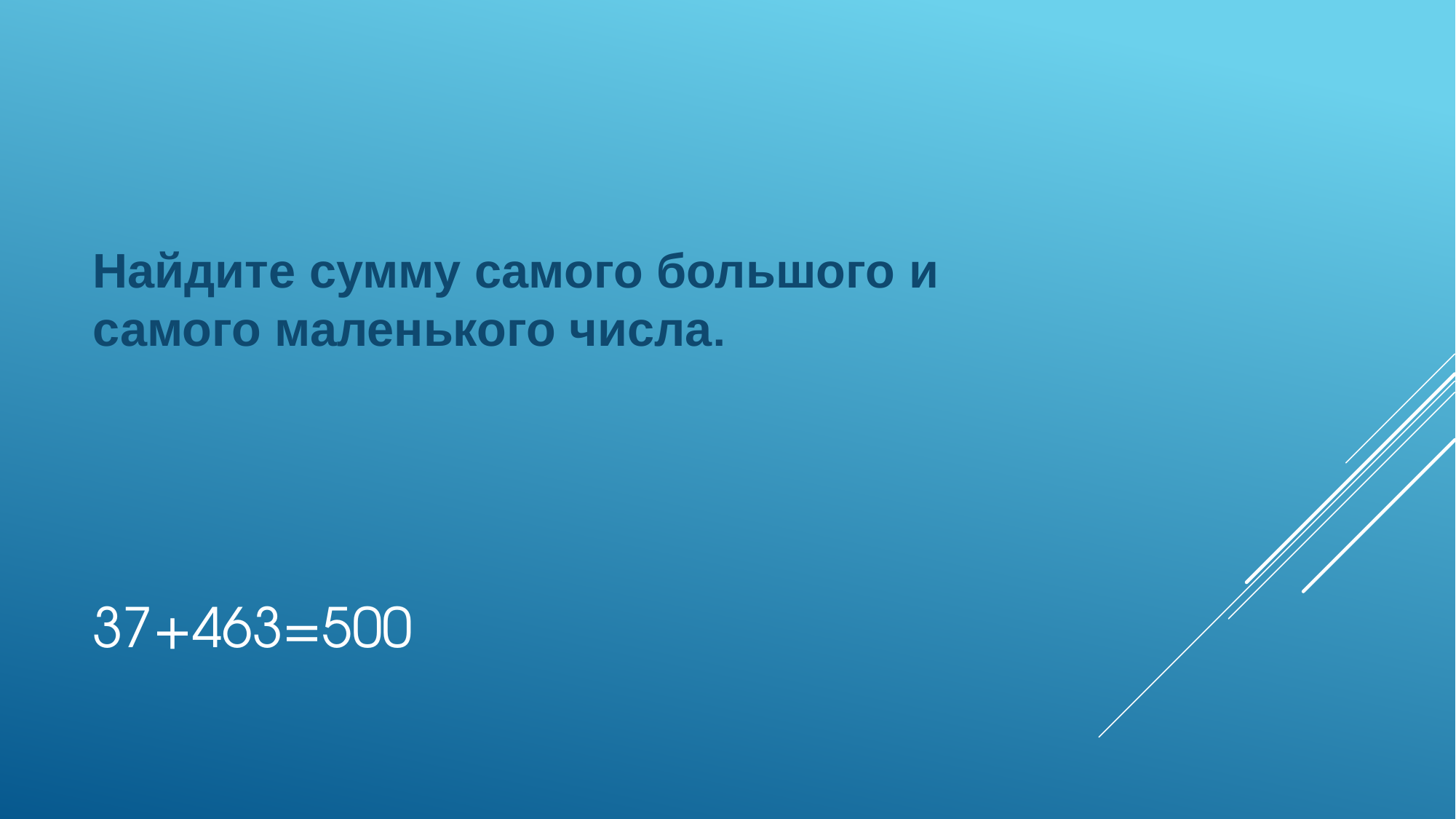

Найдите сумму самого большого и самого маленького числа.
# 37+463=500